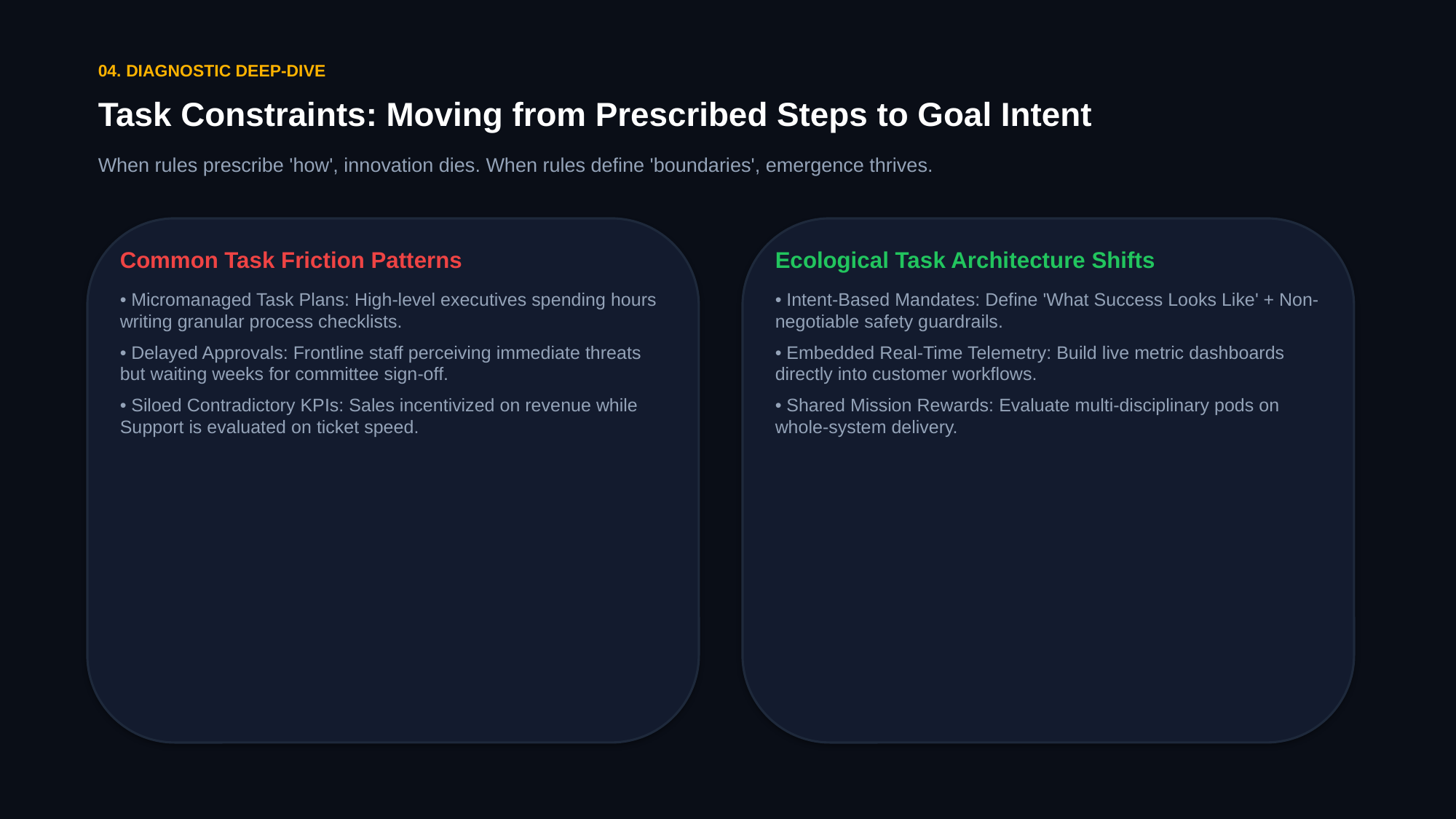

04. DIAGNOSTIC DEEP-DIVE
Task Constraints: Moving from Prescribed Steps to Goal Intent
When rules prescribe 'how', innovation dies. When rules define 'boundaries', emergence thrives.

Common Task Friction Patterns
• Micromanaged Task Plans: High-level executives spending hours writing granular process checklists.
• Delayed Approvals: Frontline staff perceiving immediate threats but waiting weeks for committee sign-off.
• Siloed Contradictory KPIs: Sales incentivized on revenue while Support is evaluated on ticket speed.
Ecological Task Architecture Shifts
• Intent-Based Mandates: Define 'What Success Looks Like' + Non-negotiable safety guardrails.
• Embedded Real-Time Telemetry: Build live metric dashboards directly into customer workflows.
• Shared Mission Rewards: Evaluate multi-disciplinary pods on whole-system delivery.